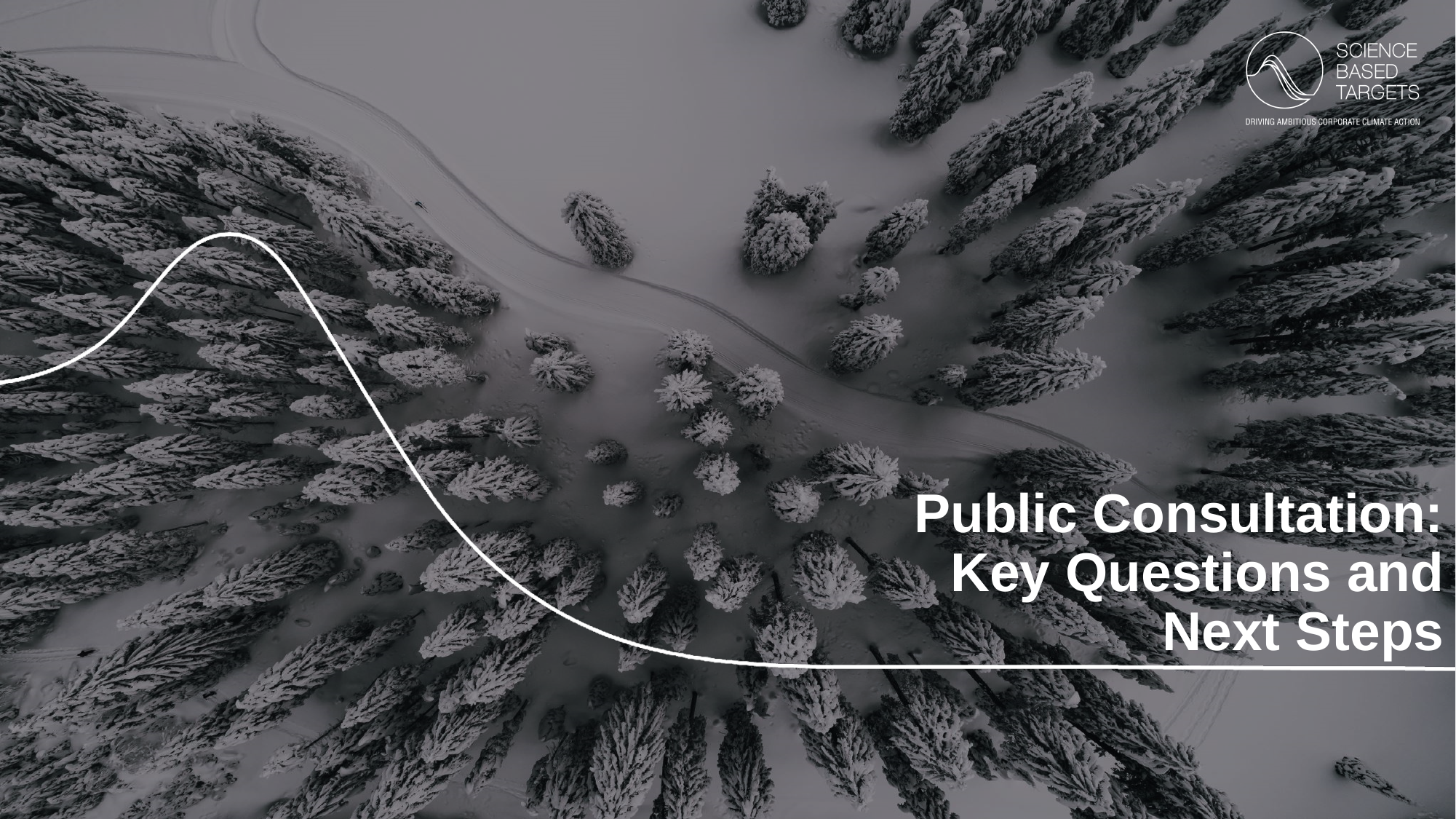

# Public Consultation: Key Questions and Next Steps